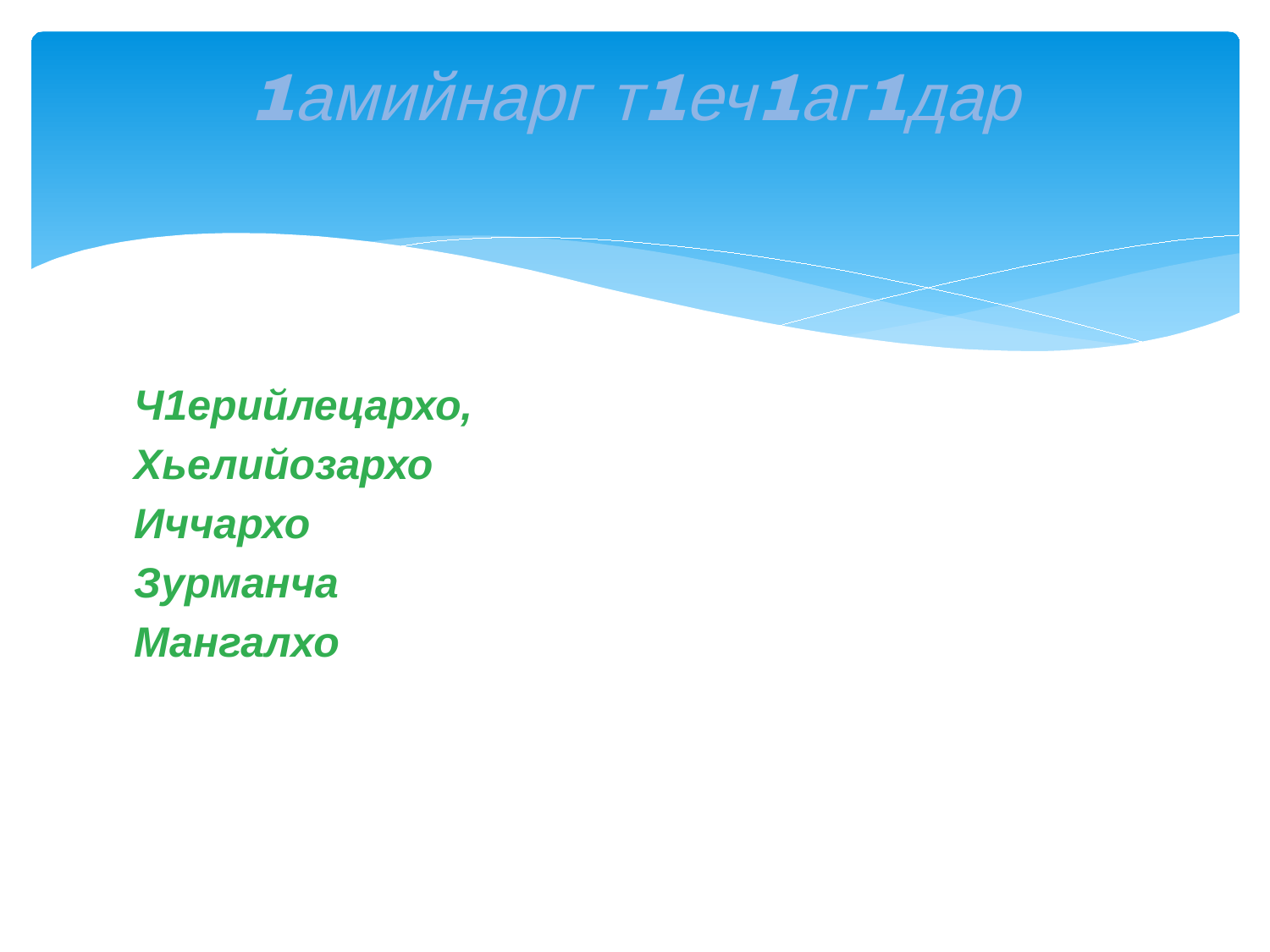

# 1амийнарг т1еч1аг1дар
Ч1ерийлецархо,
Хьелийозархо
Иччархо
Зурманча
Мангалхо